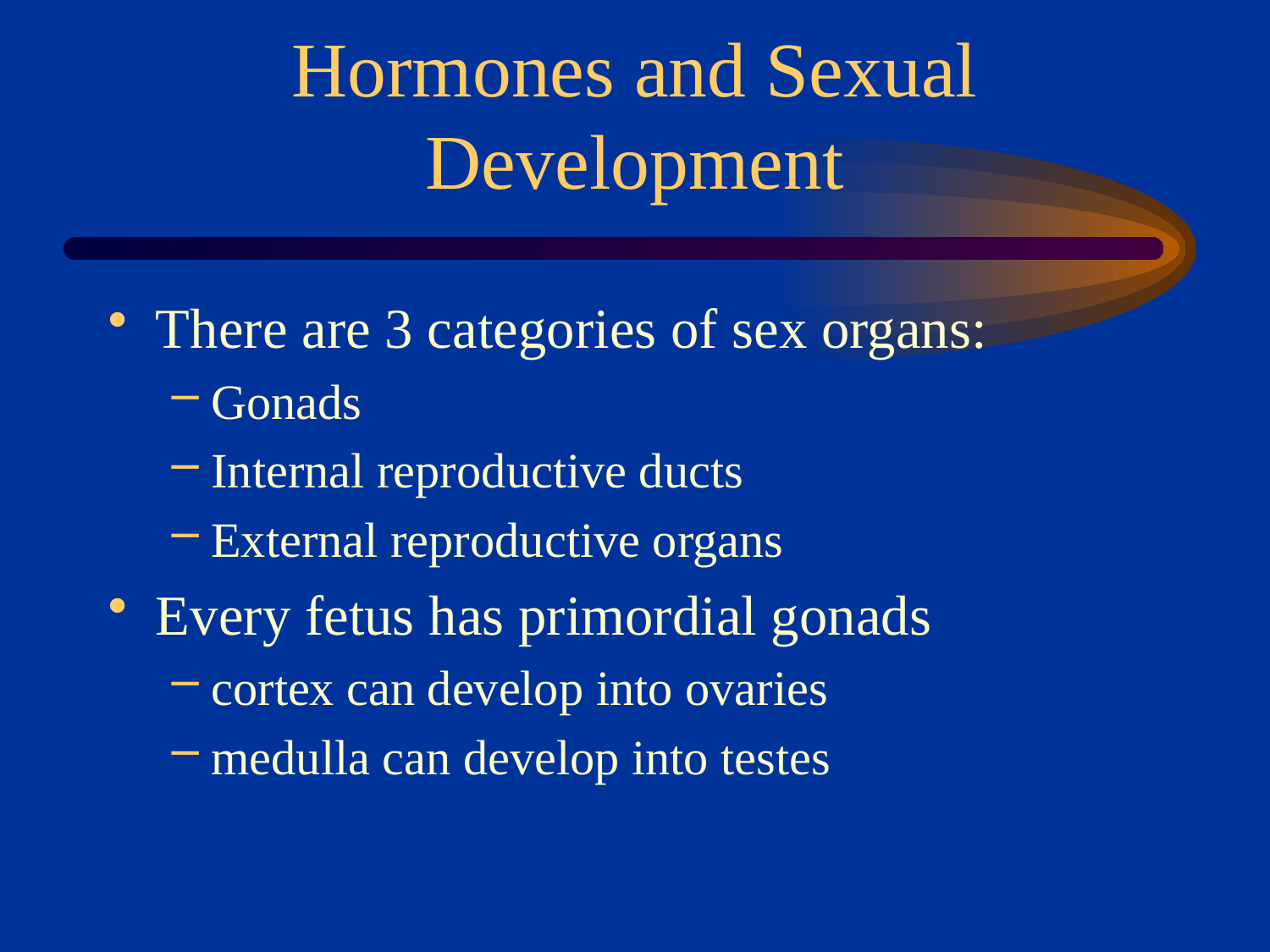

# Hormones and Sexual Development
There are 3 categories of sex organs:
Gonads
Internal reproductive ducts
External reproductive organs
Every fetus has primordial gonads
cortex can develop into ovaries
medulla can develop into testes